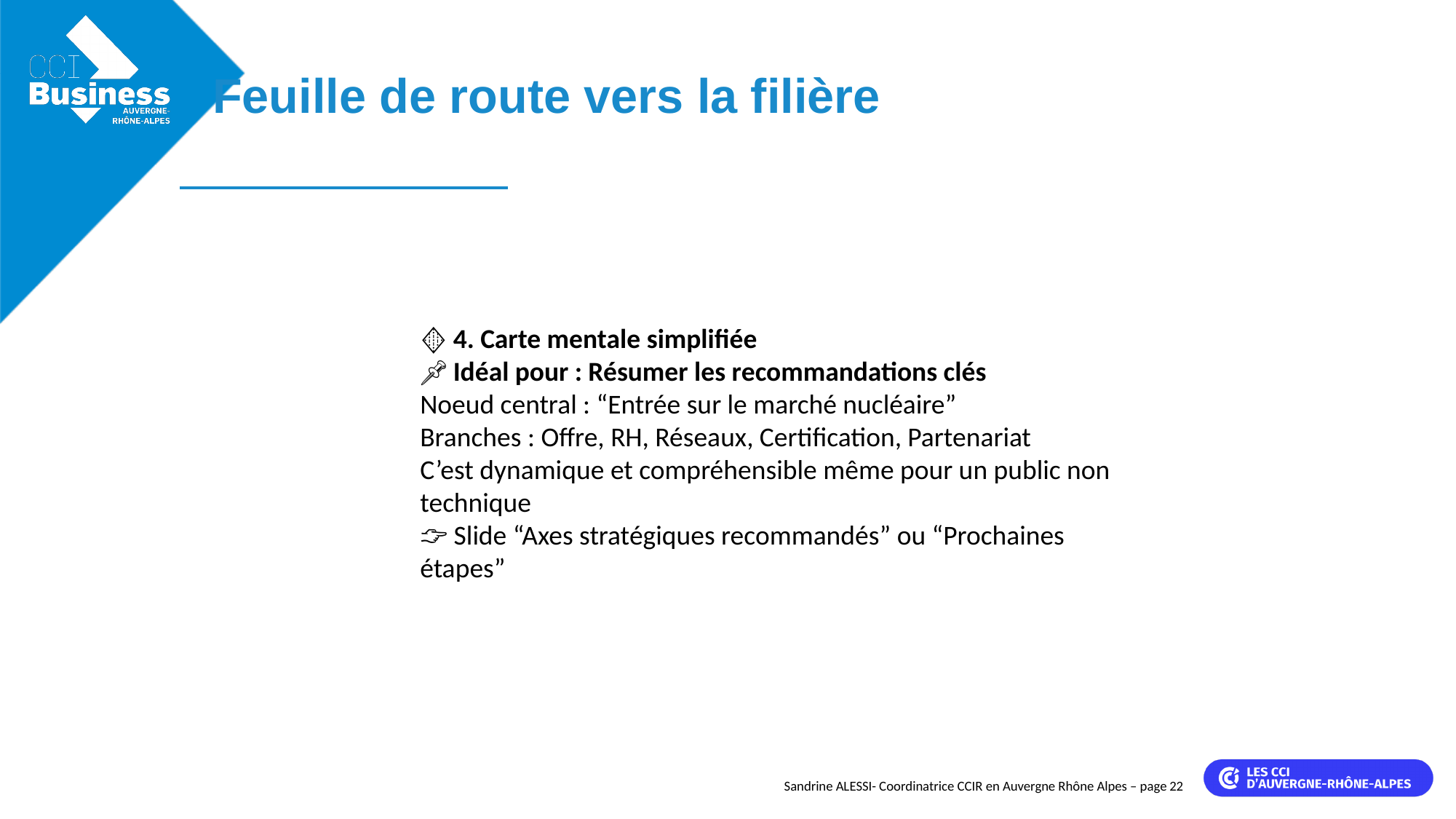

Feuille de route vers la filière
🔶 4. Carte mentale simplifiée
📌 Idéal pour : Résumer les recommandations clés
Noeud central : “Entrée sur le marché nucléaire”
Branches : Offre, RH, Réseaux, Certification, Partenariat
C’est dynamique et compréhensible même pour un public non technique
👉 Slide “Axes stratégiques recommandés” ou “Prochaines étapes”
Sandrine ALESSI- Coordinatrice CCIR en Auvergne Rhône Alpes – page 22